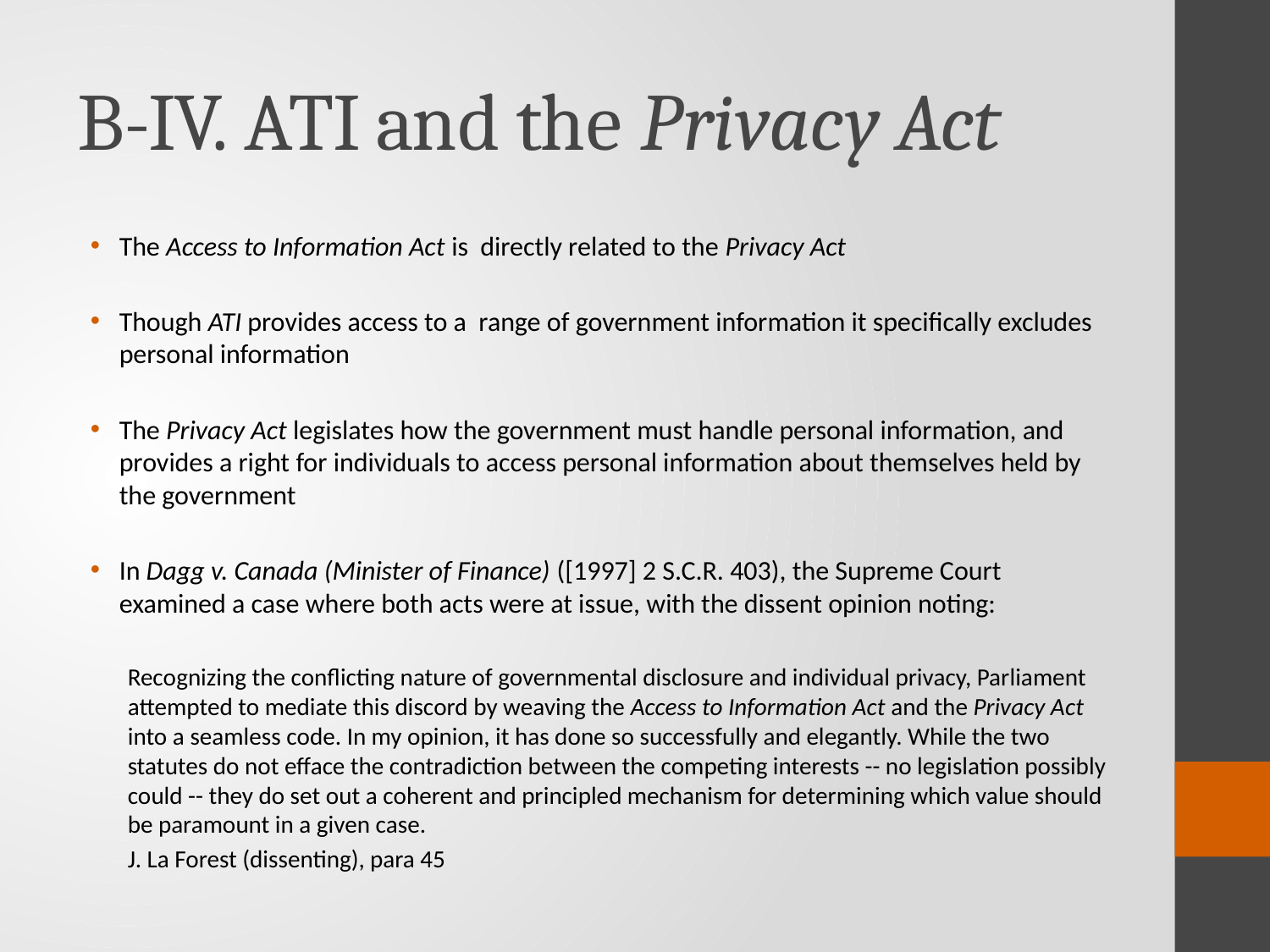

# B-IV. ATI and the Privacy Act
The Access to Information Act is  directly related to the Privacy Act

Though ATI provides access to a  range of government information it specifically excludes personal information

The Privacy Act legislates how the government must handle personal information, and provides a right for individuals to access personal information about themselves held by the government

In Dagg v. Canada (Minister of Finance) ([1997] 2 S.C.R. 403), the Supreme Court examined a case where both acts were at issue, with the dissent opinion noting:

Recognizing the conflicting nature of governmental disclosure and individual privacy, Parliament attempted to mediate this discord by weaving the Access to Information Act and the Privacy Act into a seamless code. In my opinion, it has done so successfully and elegantly. While the two statutes do not efface the contradiction between the competing interests -- no legislation possibly could -- they do set out a coherent and principled mechanism for determining which value should be paramount in a given case.
		J. La Forest (dissenting), para 45